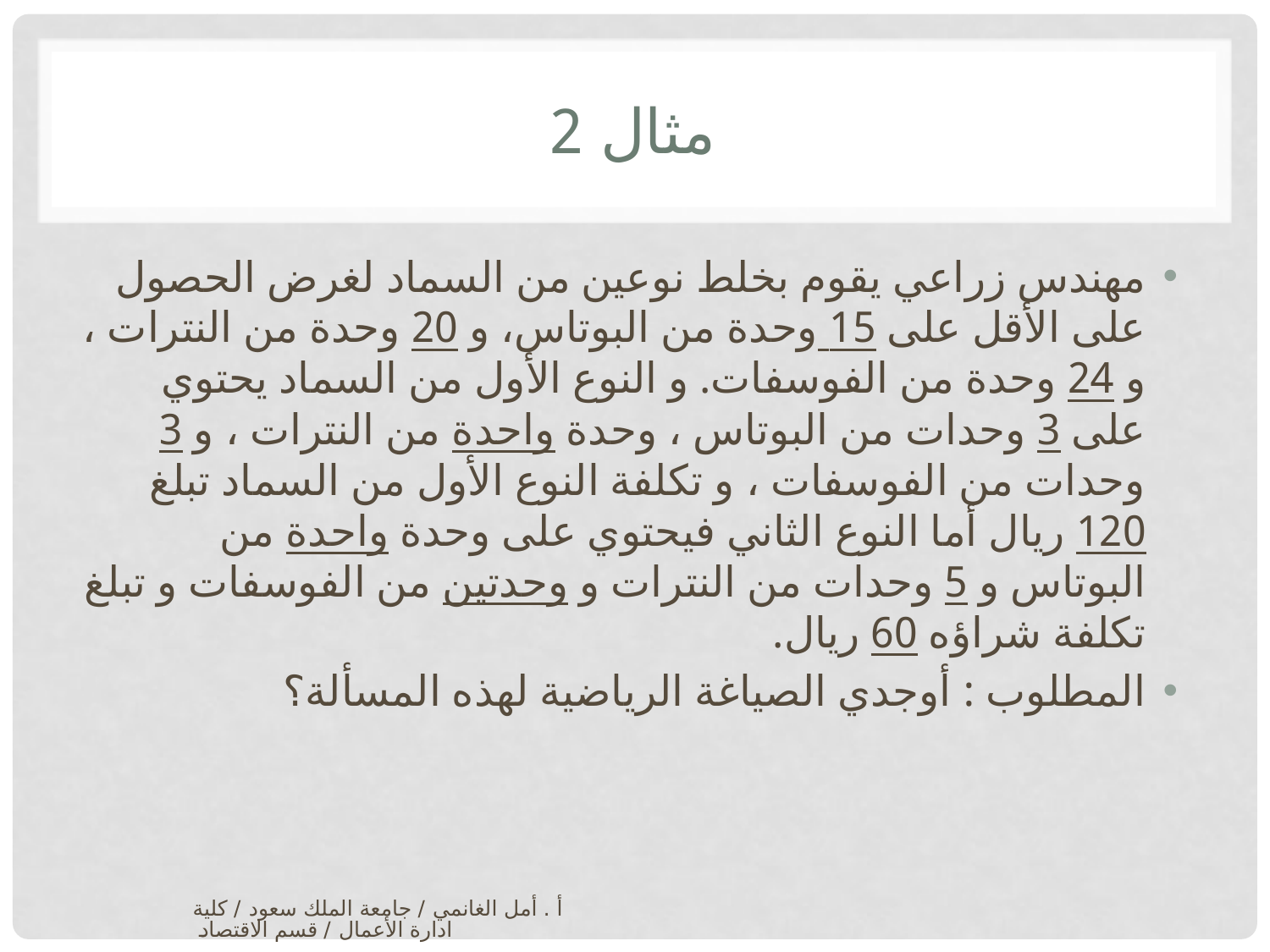

# مثال 2
مهندس زراعي يقوم بخلط نوعين من السماد لغرض الحصول على الأقل على 15 وحدة من البوتاس، و 20 وحدة من النترات ، و 24 وحدة من الفوسفات. و النوع الأول من السماد يحتوي على 3 وحدات من البوتاس ، وحدة واحدة من النترات ، و 3 وحدات من الفوسفات ، و تكلفة النوع الأول من السماد تبلغ 120 ريال أما النوع الثاني فيحتوي على وحدة واحدة من البوتاس و 5 وحدات من النترات و وحدتين من الفوسفات و تبلغ تكلفة شراؤه 60 ريال.
المطلوب : أوجدي الصياغة الرياضية لهذه المسألة؟
أ . أمل الغانمي / جامعة الملك سعود / كلية ادارة الأعمال / قسم الاقتصاد